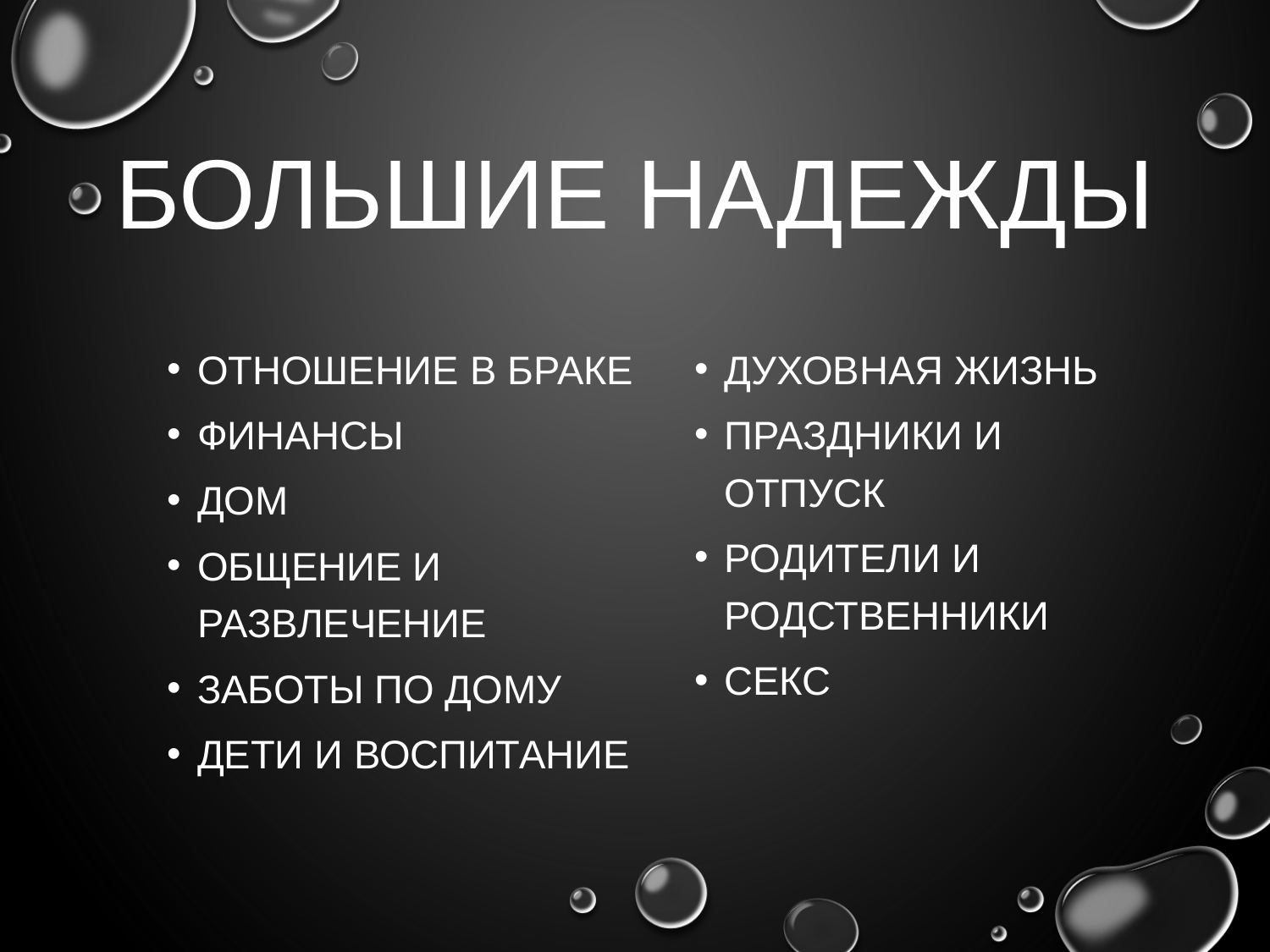

# Большие надежды
Отношение в браке
Финансы
Дом
Общение и развлечение
Заботы по дому
Дети и воспитание
Духовная жизнь
Праздники и отпуск
Родители и родственники
секс